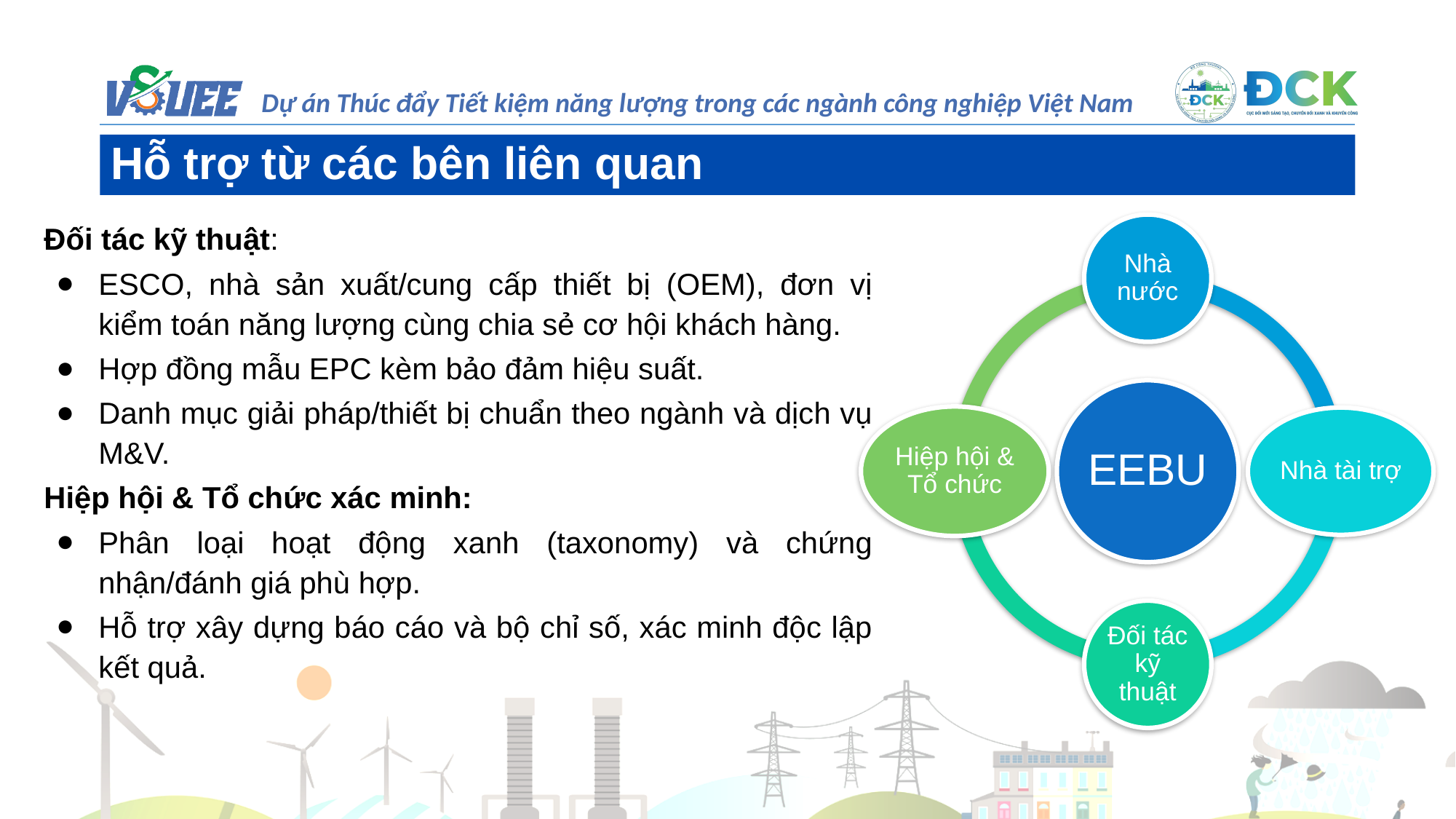

Hỗ trợ từ các bên liên quan
Đối tác kỹ thuật:
ESCO, nhà sản xuất/cung cấp thiết bị (OEM), đơn vị kiểm toán năng lượng cùng chia sẻ cơ hội khách hàng.
Hợp đồng mẫu EPC kèm bảo đảm hiệu suất.
Danh mục giải pháp/thiết bị chuẩn theo ngành và dịch vụ M&V.
Hiệp hội & Tổ chức xác minh:
Phân loại hoạt động xanh (taxonomy) và chứng nhận/đánh giá phù hợp.
Hỗ trợ xây dựng báo cáo và bộ chỉ số, xác minh độc lập kết quả.

Nhà nước

EEBU

Hiệp hội & Tổ chức
Nhà tài trợ

Đối tác kỹ thuật